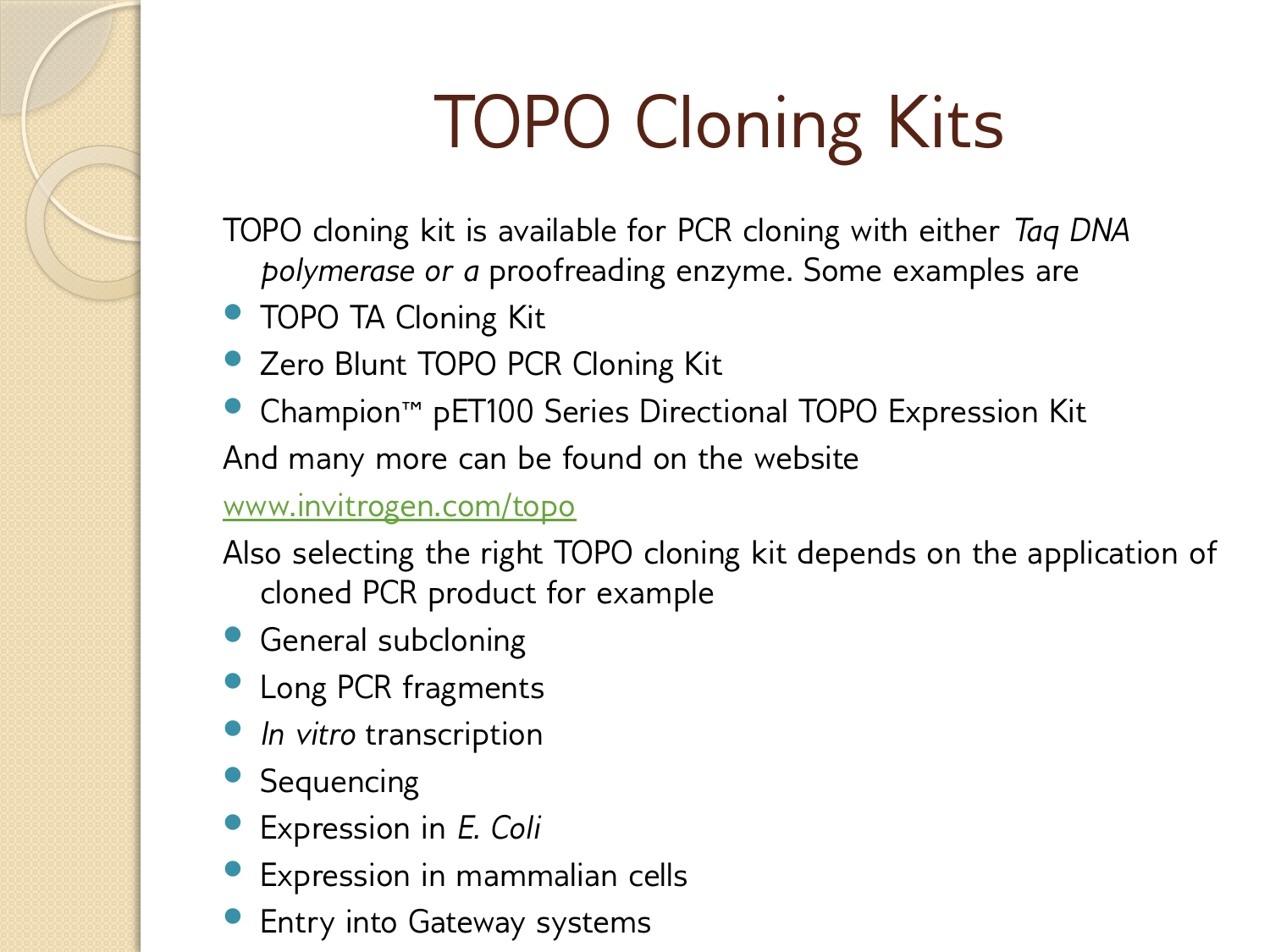

# TOPO Cloning Kits
TOPO cloning kit is available for PCR cloning with either Taq DNA polymerase or a proofreading enzyme. Some examples are
TOPO TA Cloning Kit
Zero Blunt TOPO PCR Cloning Kit
Champion™ pET100 Series Directional TOPO Expression Kit
And many more can be found on the website
www.invitrogen.com/topo
Also selecting the right TOPO cloning kit depends on the application of cloned PCR product for example
General subcloning
Long PCR fragments
In vitro transcription
Sequencing
Expression in E. Coli
Expression in mammalian cells
Entry into Gateway systems